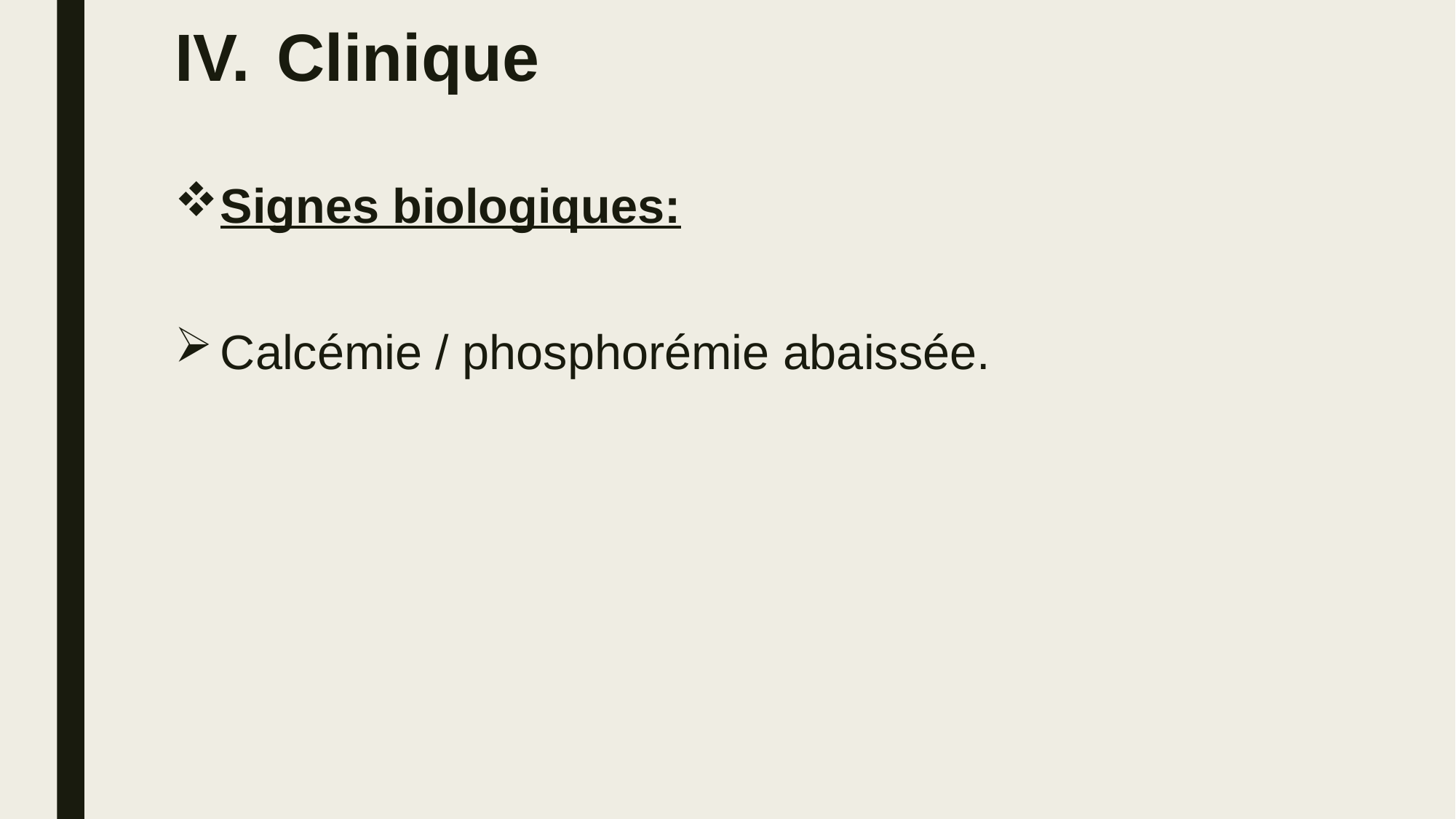

# Clinique
Signes biologiques:

Calcémie / phosphorémie abaissée.